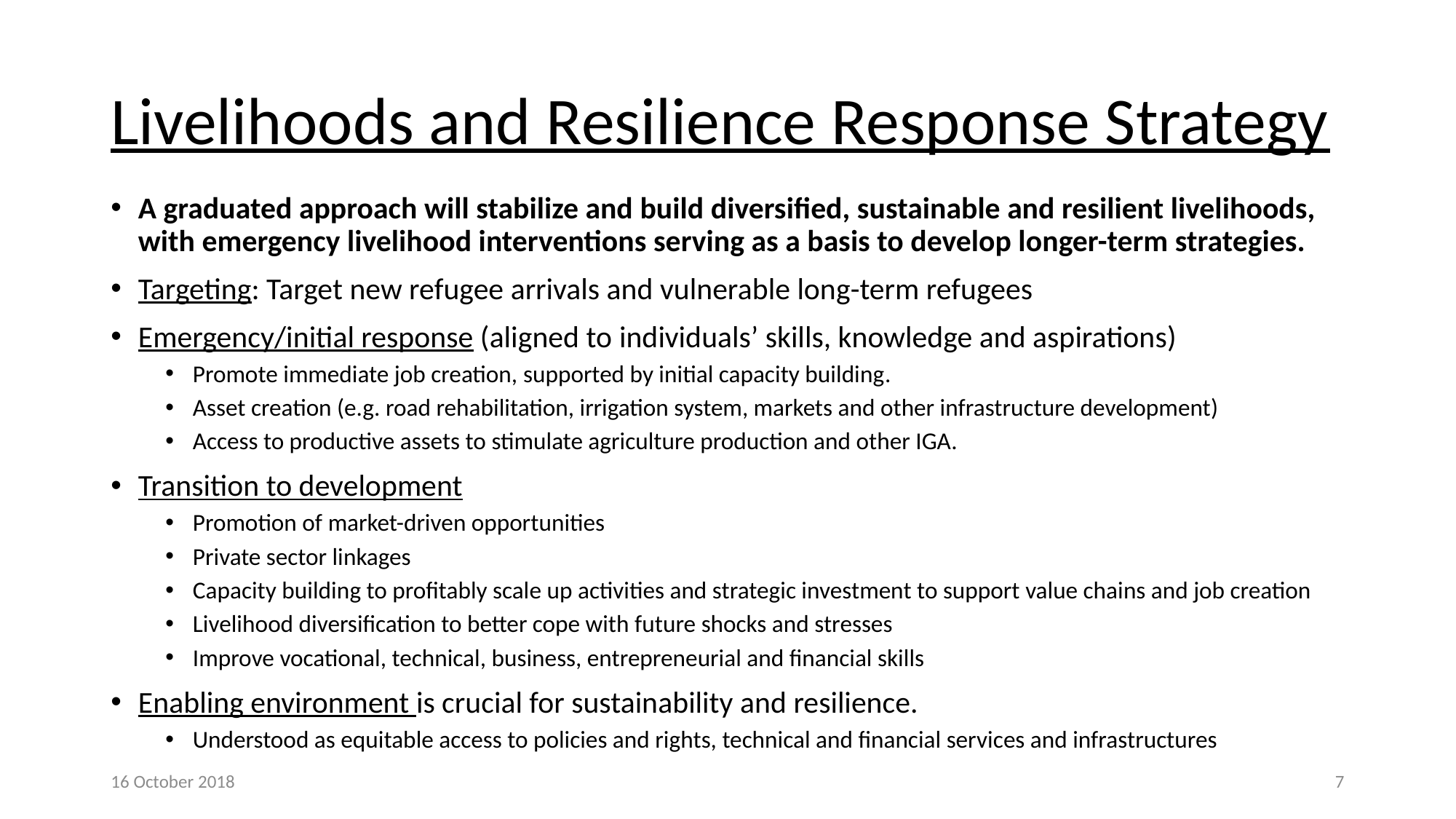

# Livelihoods and Resilience Response Strategy
A graduated approach will stabilize and build diversified, sustainable and resilient livelihoods, with emergency livelihood interventions serving as a basis to develop longer-term strategies.
Targeting: Target new refugee arrivals and vulnerable long-term refugees
Emergency/initial response (aligned to individuals’ skills, knowledge and aspirations)
Promote immediate job creation, supported by initial capacity building.
Asset creation (e.g. road rehabilitation, irrigation system, markets and other infrastructure development)
Access to productive assets to stimulate agriculture production and other IGA.
Transition to development
Promotion of market-driven opportunities
Private sector linkages
Capacity building to profitably scale up activities and strategic investment to support value chains and job creation
Livelihood diversification to better cope with future shocks and stresses
Improve vocational, technical, business, entrepreneurial and financial skills
Enabling environment is crucial for sustainability and resilience.
Understood as equitable access to policies and rights, technical and financial services and infrastructures
16 October 2018
7